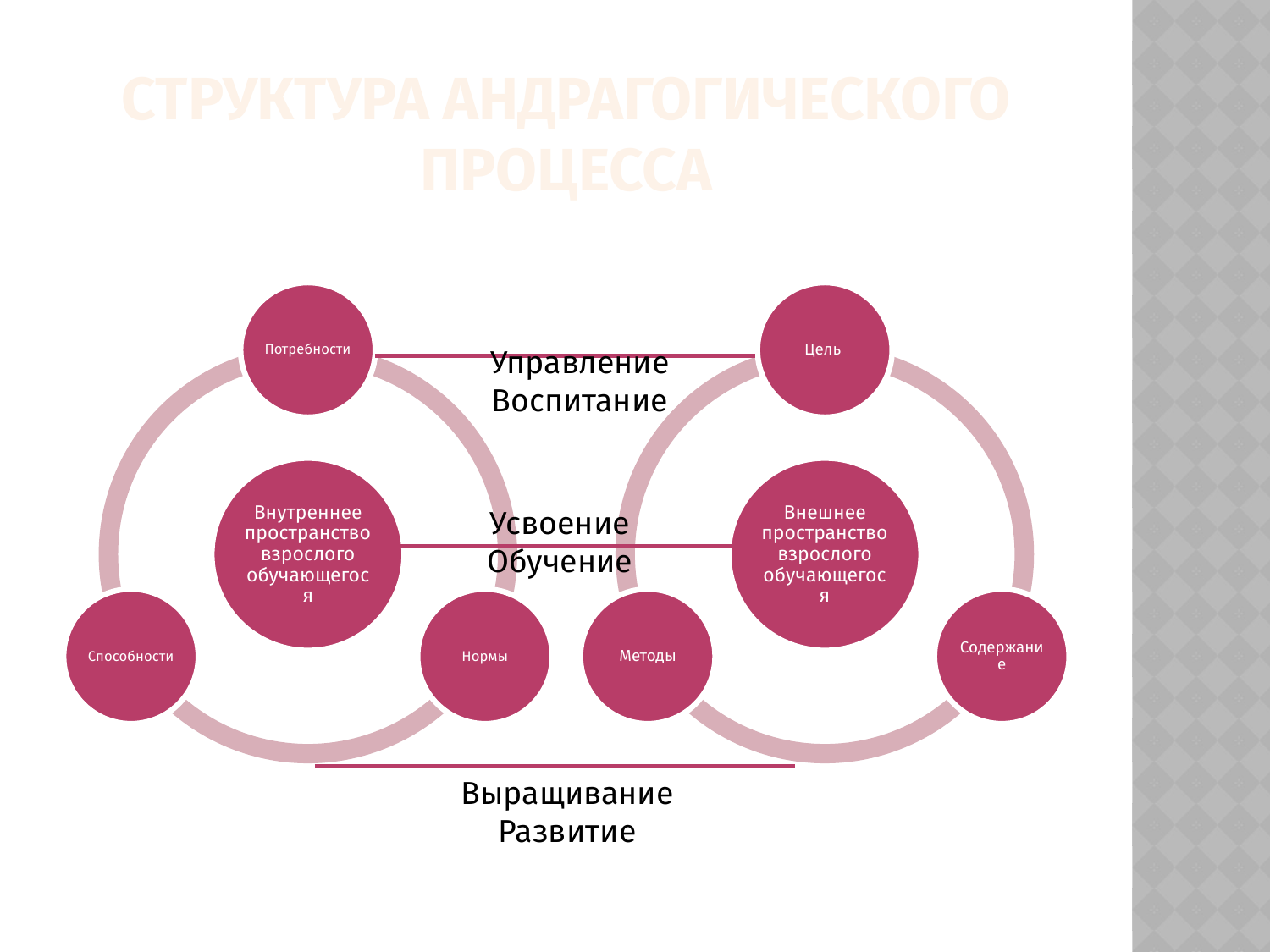

# структура андрагогического процесса
Внутреннее пространство взрослого обучающегося
Потребности
Нормы
Способности
Внешнее пространство взрослого обучающегося
Цель
Содержание
Методы
Управление
Воспитание
Усвоение
Обучение
Выращивание
Развитие